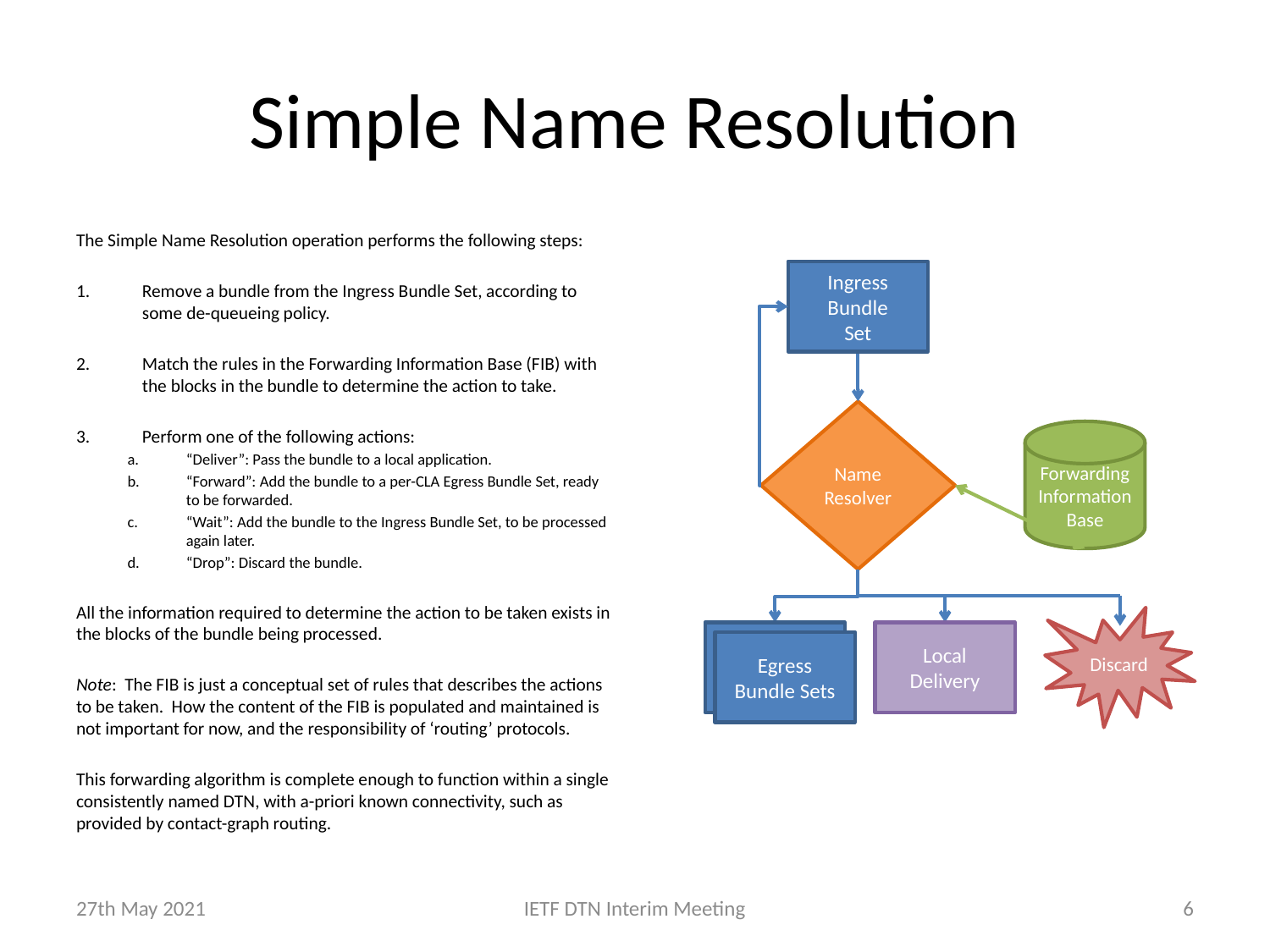

# Simple Name Resolution
The Simple Name Resolution operation performs the following steps:

Remove a bundle from the Ingress Bundle Set, according to some de-queueing policy.

Match the rules in the Forwarding Information Base (FIB) with the blocks in the bundle to determine the action to take.

Perform one of the following actions:
“Deliver”: Pass the bundle to a local application.
“Forward”: Add the bundle to a per-CLA Egress Bundle Set, ready to be forwarded.
“Wait”: Add the bundle to the Ingress Bundle Set, to be processed again later.
“Drop”: Discard the bundle.

All the information required to determine the action to be taken exists in the blocks of the bundle being processed.

Note:  The FIB is just a conceptual set of rules that describes the actions to be taken.  How the content of the FIB is populated and maintained is not important for now, and the responsibility of ‘routing’ protocols.

This forwarding algorithm is complete enough to function within a single consistently named DTN, with a-priori known connectivity, such as provided by contact-graph routing.
Ingress
Bundle
Set
Name
Resolver
Forwarding
Information
Base
Discard
Local Delivery
Egress
Bundle Set
Egress
Bundle Sets
27th May 2021
IETF DTN Interim Meeting
6